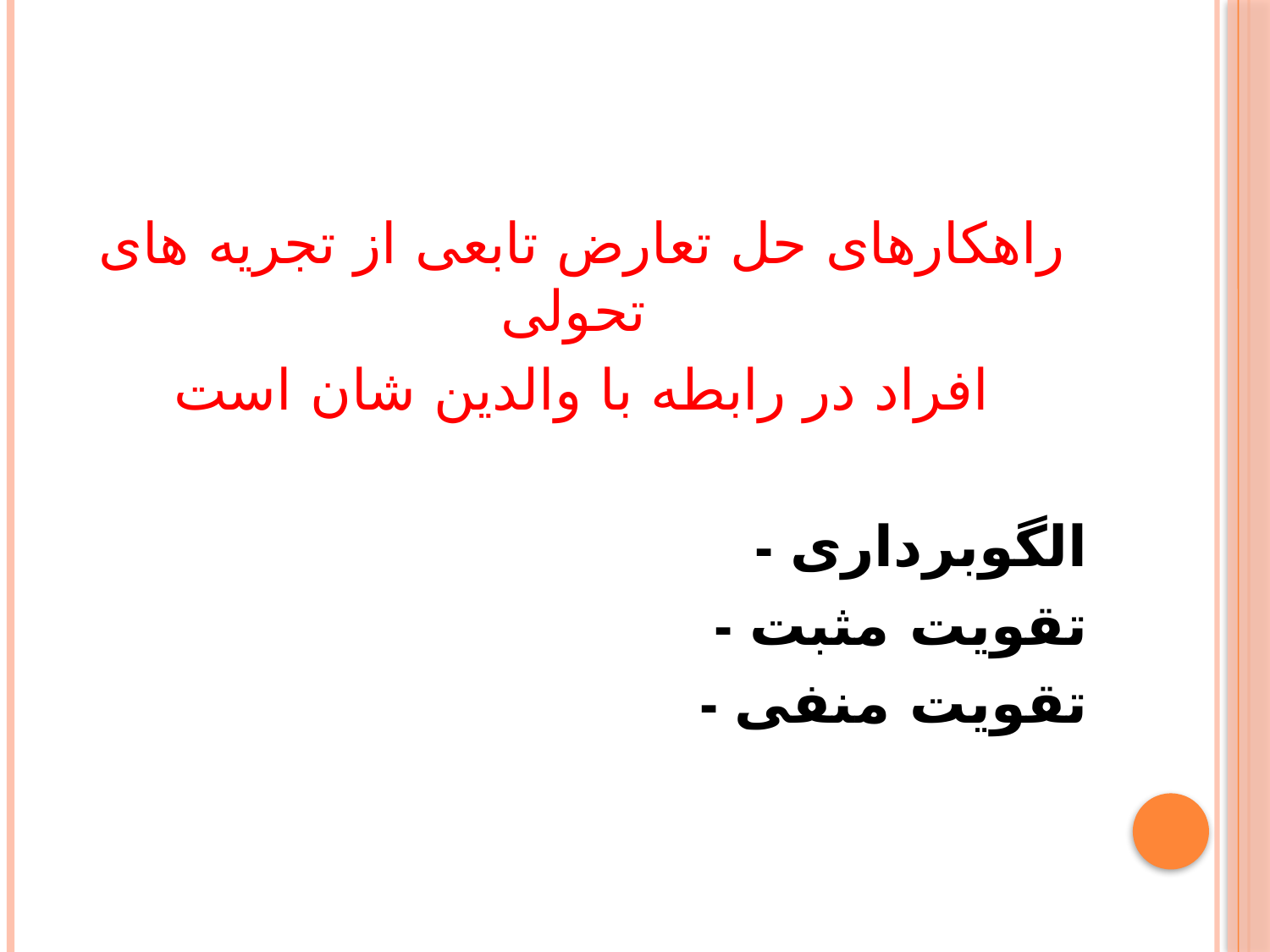

راهکارهای حل تعارض تابعی از تجریه های تحولی
افراد در رابطه با والدین شان است

- الگوبرداری
- تقویت مثبت
- تقویت منفی